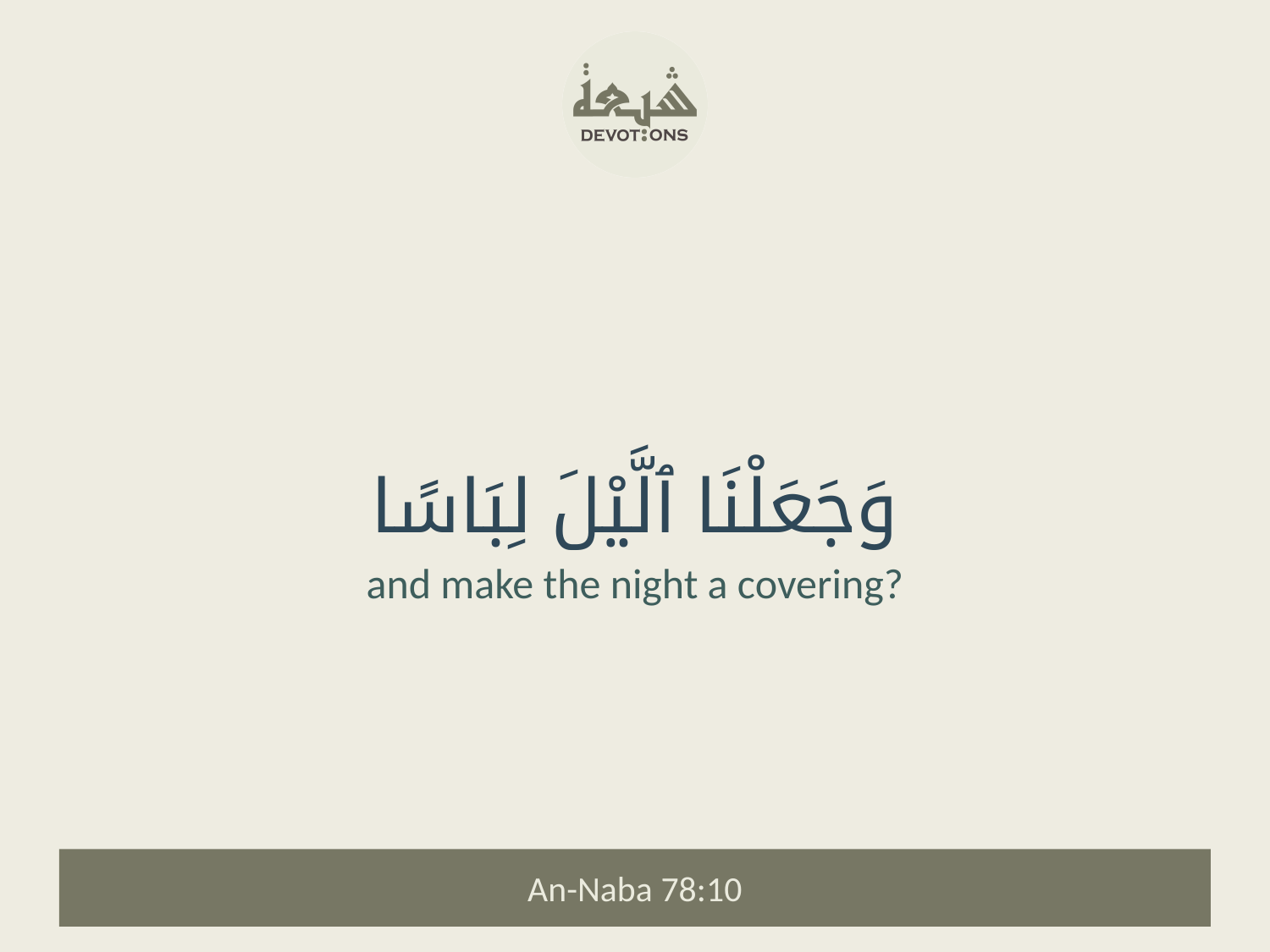

وَجَعَلْنَا ٱلَّيْلَ لِبَاسًا
and make the night a covering?
An-Naba 78:10